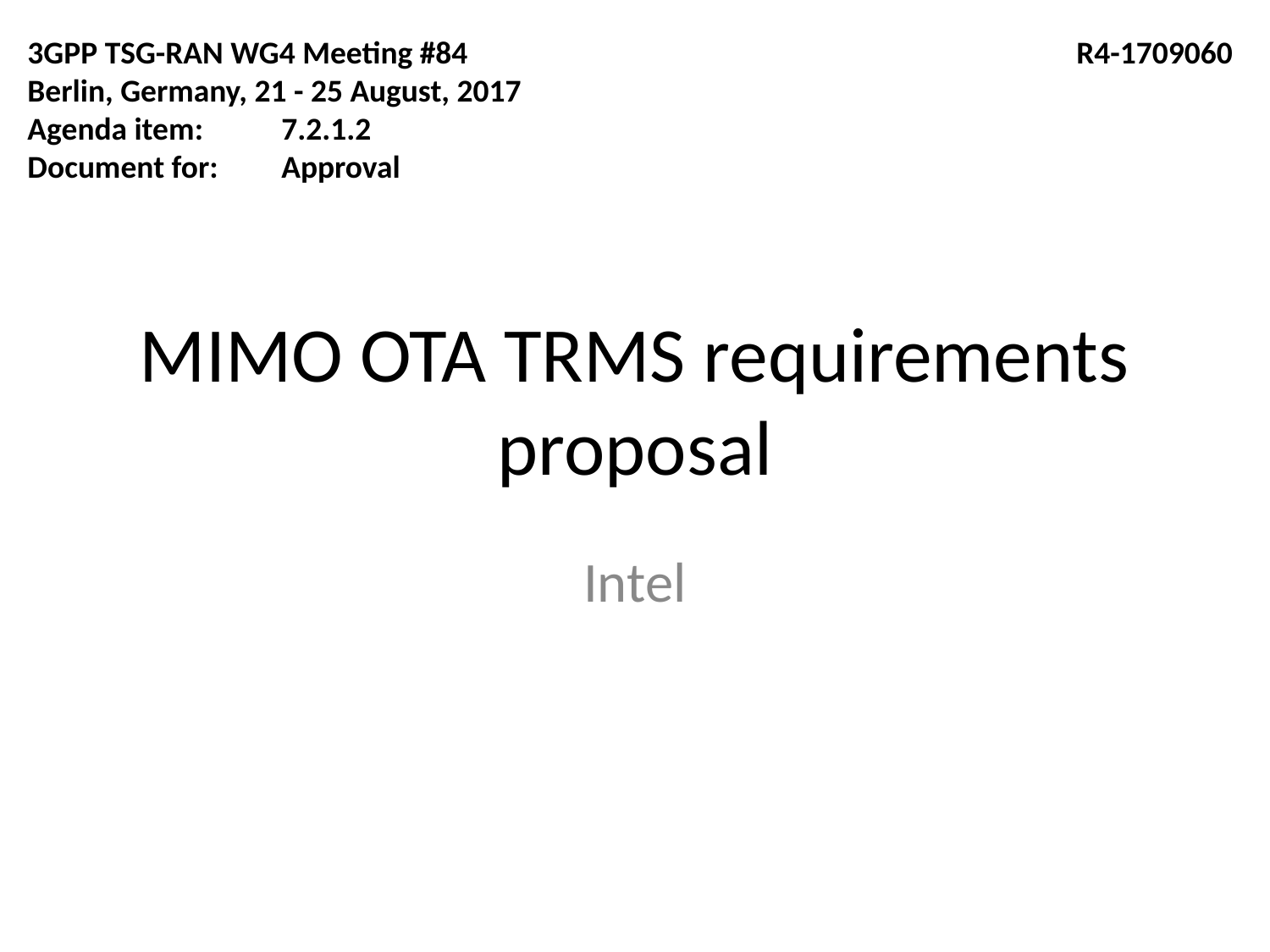

3GPP TSG-RAN WG4 Meeting #84
Berlin, Germany, 21 - 25 August, 2017
Agenda item:	7.2.1.2
Document for:	Approval
R4-1709060
# MIMO OTA TRMS requirements proposal
Intel